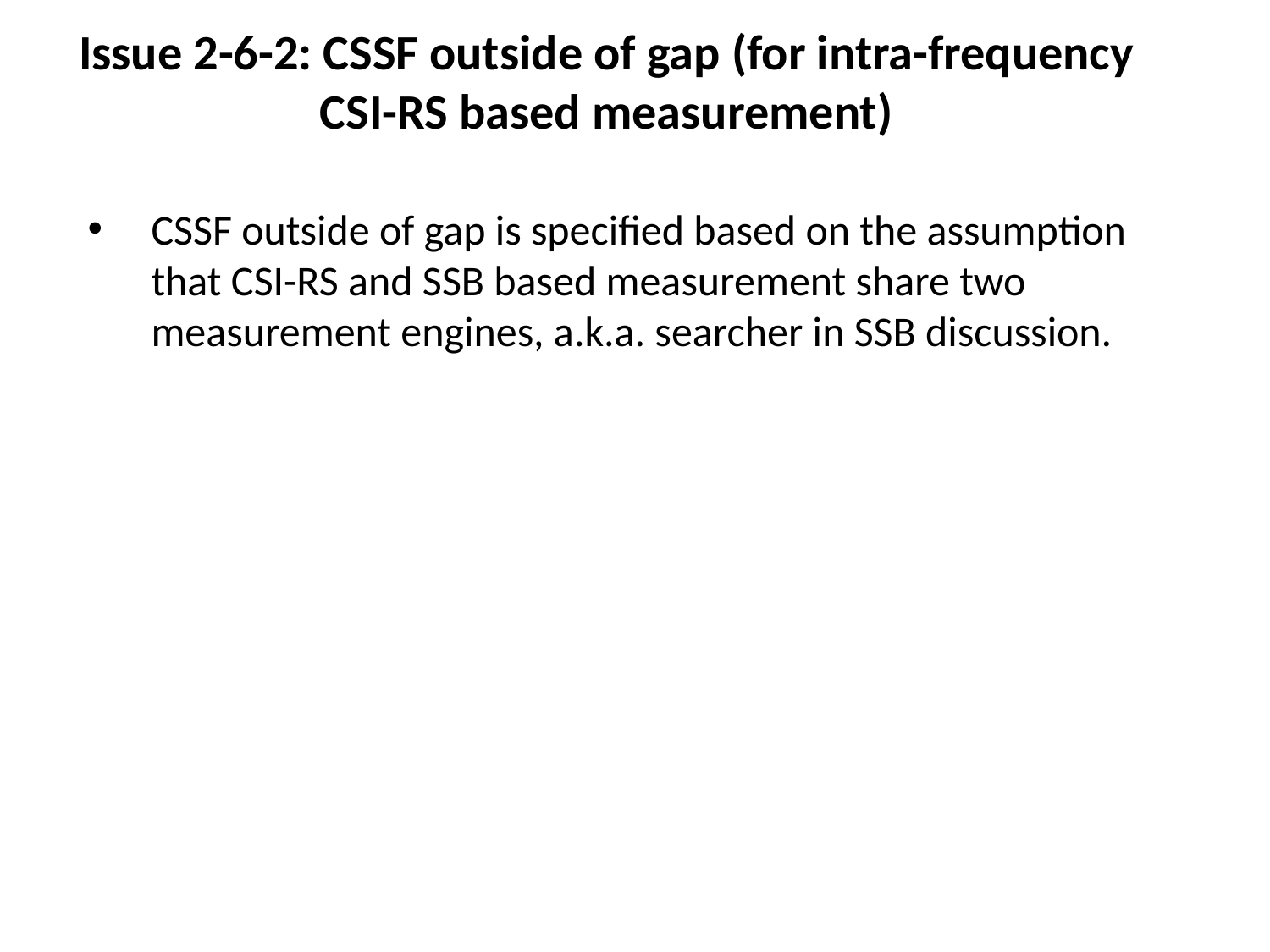

# Issue 2-6-2: CSSF outside of gap (for intra-frequency CSI-RS based measurement)
CSSF outside of gap is specified based on the assumption that CSI-RS and SSB based measurement share two measurement engines, a.k.a. searcher in SSB discussion.